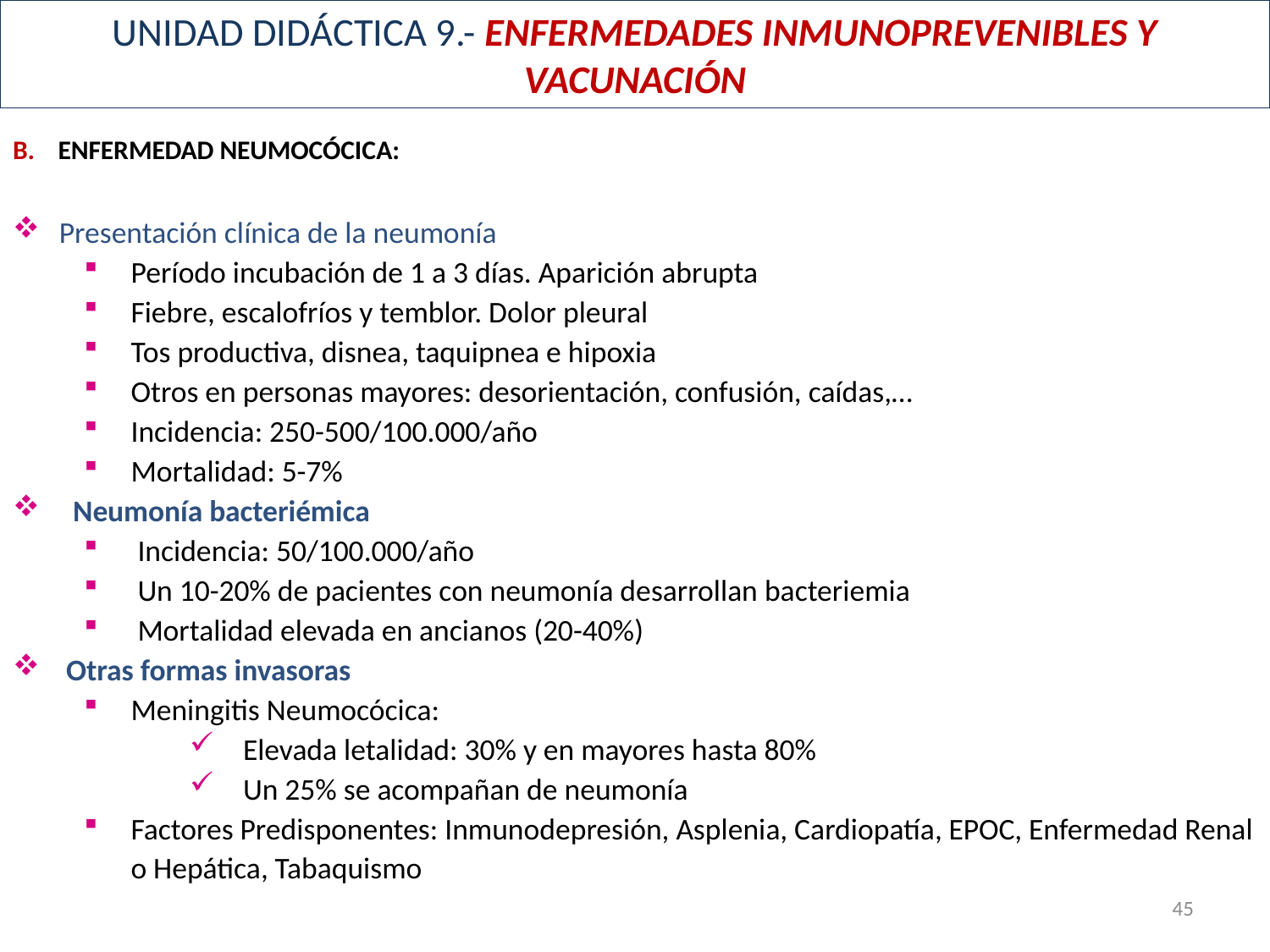

# UNIDAD DIDÁCTICA 9.- ENFERMEDADES INMUNOPREVENIBLES Y VACUNACIÓN
ENFERMEDAD NEUMOCÓCICA:

Presentación clínica de la neumonía
Período incubación de 1 a 3 días. Aparición abrupta
Fiebre, escalofríos y temblor. Dolor pleural
Tos productiva, disnea, taquipnea e hipoxia
Otros en personas mayores: desorientación, confusión, caídas,…
Incidencia: 250-500/100.000/año
Mortalidad: 5-7%
  Neumonía bacteriémica
 Incidencia: 50/100.000/año
 Un 10-20% de pacientes con neumonía desarrollan bacteriemia
 Mortalidad elevada en ancianos (20-40%)
 Otras formas invasoras
Meningitis Neumocócica:
 Elevada letalidad: 30% y en mayores hasta 80%
 Un 25% se acompañan de neumonía
Factores Predisponentes: Inmunodepresión, Asplenia, Cardiopatía, EPOC, Enfermedad Renal o Hepática, Tabaquismo

45